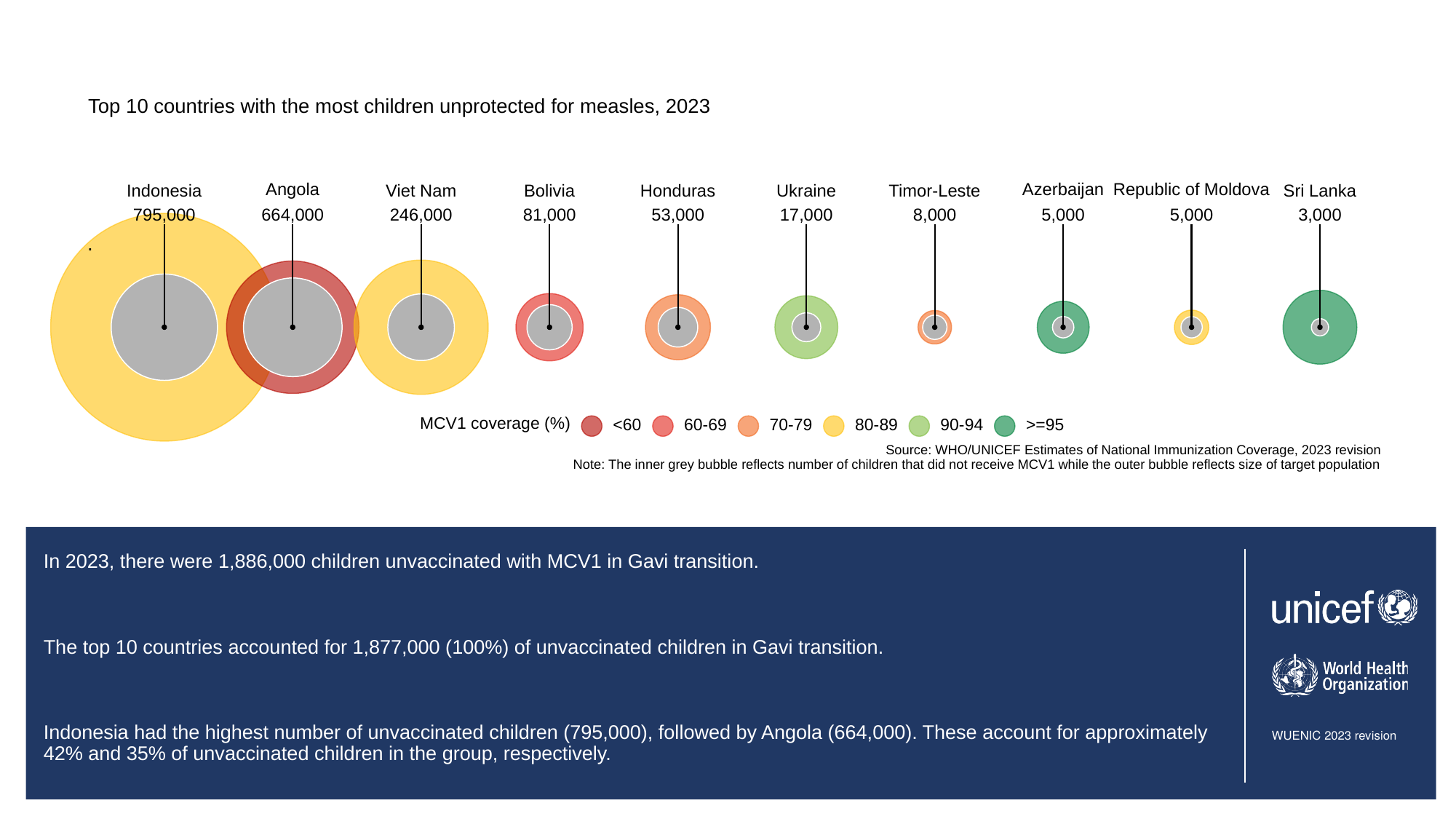

Top 10 countries with the most children unprotected for measles, 2023

Republic of Moldova
Angola
Azerbaijan
Sri Lanka
Ukraine
Indonesia
Viet Nam
Bolivia
Honduras
Timor-Leste

795,000
664,000
246,000
81,000
53,000
17,000
8,000
5,000
5,000
3,000

.

MCV1 coverage (%)
<60
60-69
70-79
80-89
90-94
>=95
Source: WHO/UNICEF Estimates of National Immunization Coverage, 2023 revision
Note: The inner grey bubble reflects number of children that did not receive MCV1 while the outer bubble reflects size of target population
# In 2023, there were 1,886,000 children unvaccinated with MCV1 in Gavi transition.

The top 10 countries accounted for 1,877,000 (100%) of unvaccinated children in Gavi transition.

Indonesia had the highest number of unvaccinated children (795,000), followed by Angola (664,000). These account for approximately 42% and 35% of unvaccinated children in the group, respectively.

Absolute numbers of un- and undervaccinated children is driven by a combination of birth cohort size and programme performance, as such, large birth cohort countries may have a large number of zero-dose children despite higher coverage than other countries.